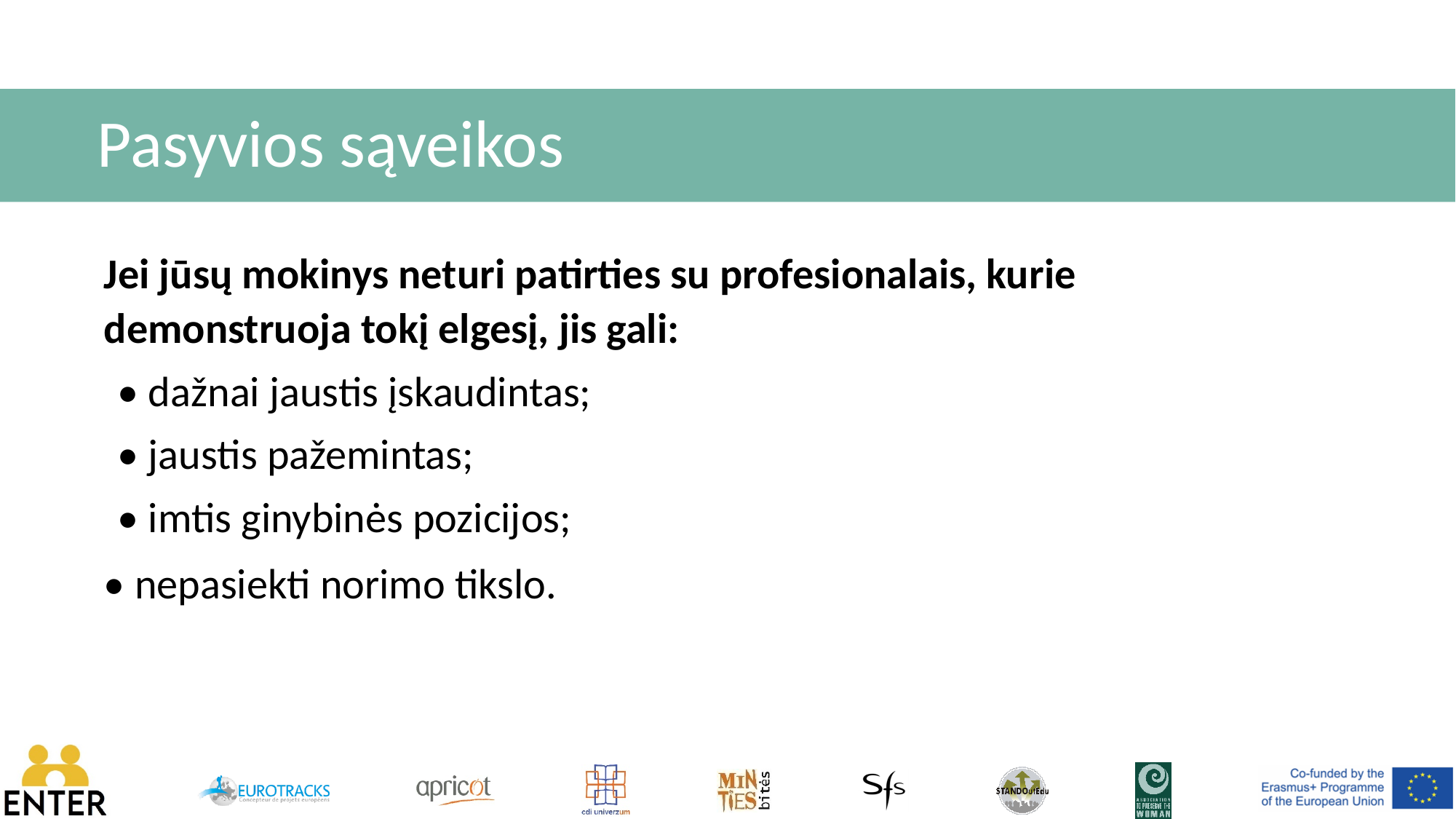

# Pasyvios sąveikos

Jei jūsų mokinys neturi patirties su profesionalais, kurie demonstruoja tokį elgesį, jis gali:
• dažnai jaustis įskaudintas;
• jaustis pažemintas;
• imtis ginybinės pozicijos;
• nepasiekti norimo tikslo.